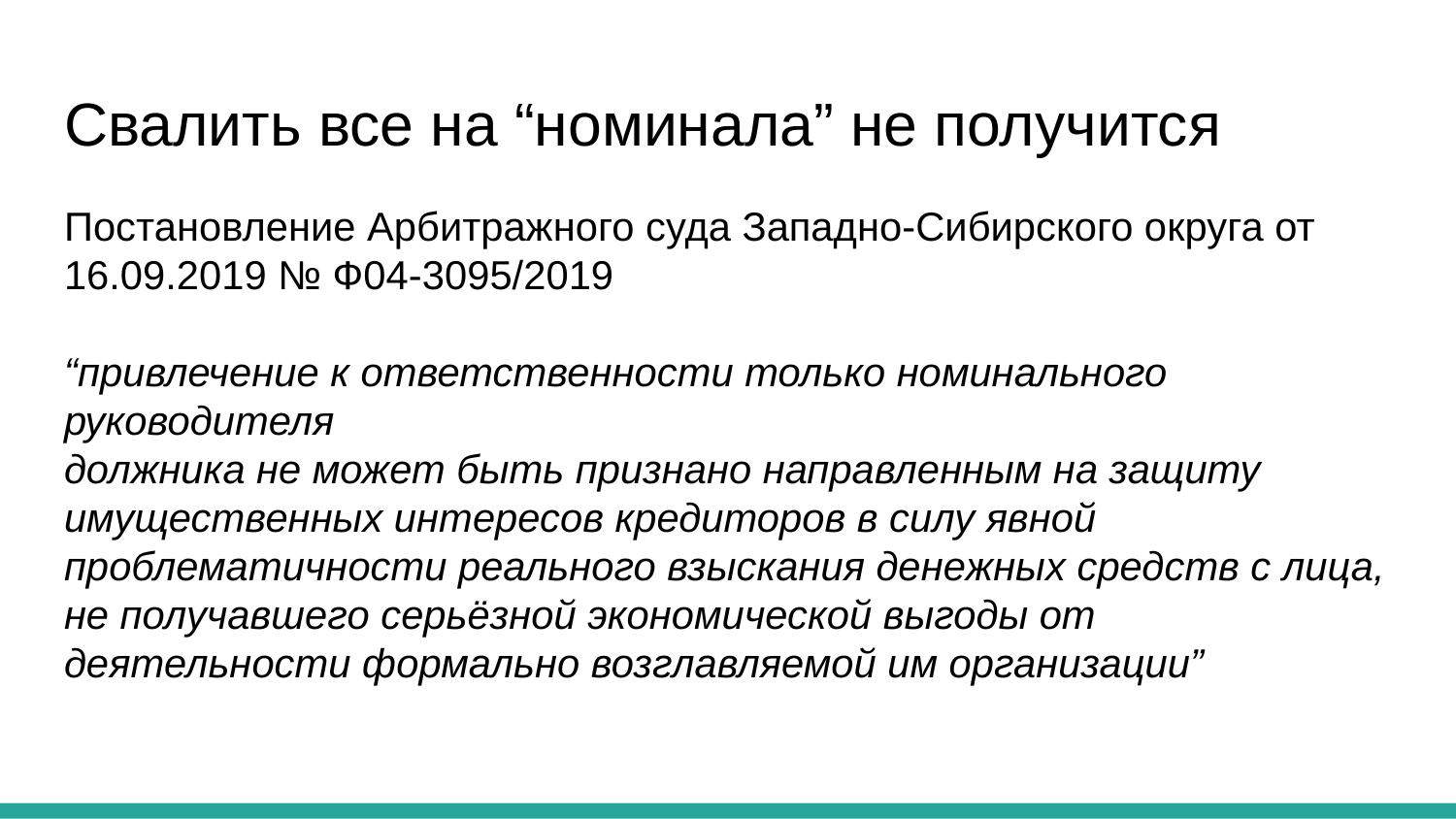

# Свалить все на “номинала” не получится
Постановление Арбитражного суда Западно-Сибирского округа от 16.09.2019 № Ф04-3095/2019

“привлечение к ответственности только номинального руководителя
должника не может быть признано направленным на защиту имущественных интересов кредиторов в силу явной  проблематичности реального взыскания денежных средств с лица, не получавшего серьёзной экономической выгоды от деятельности формально возглавляемой им организации”